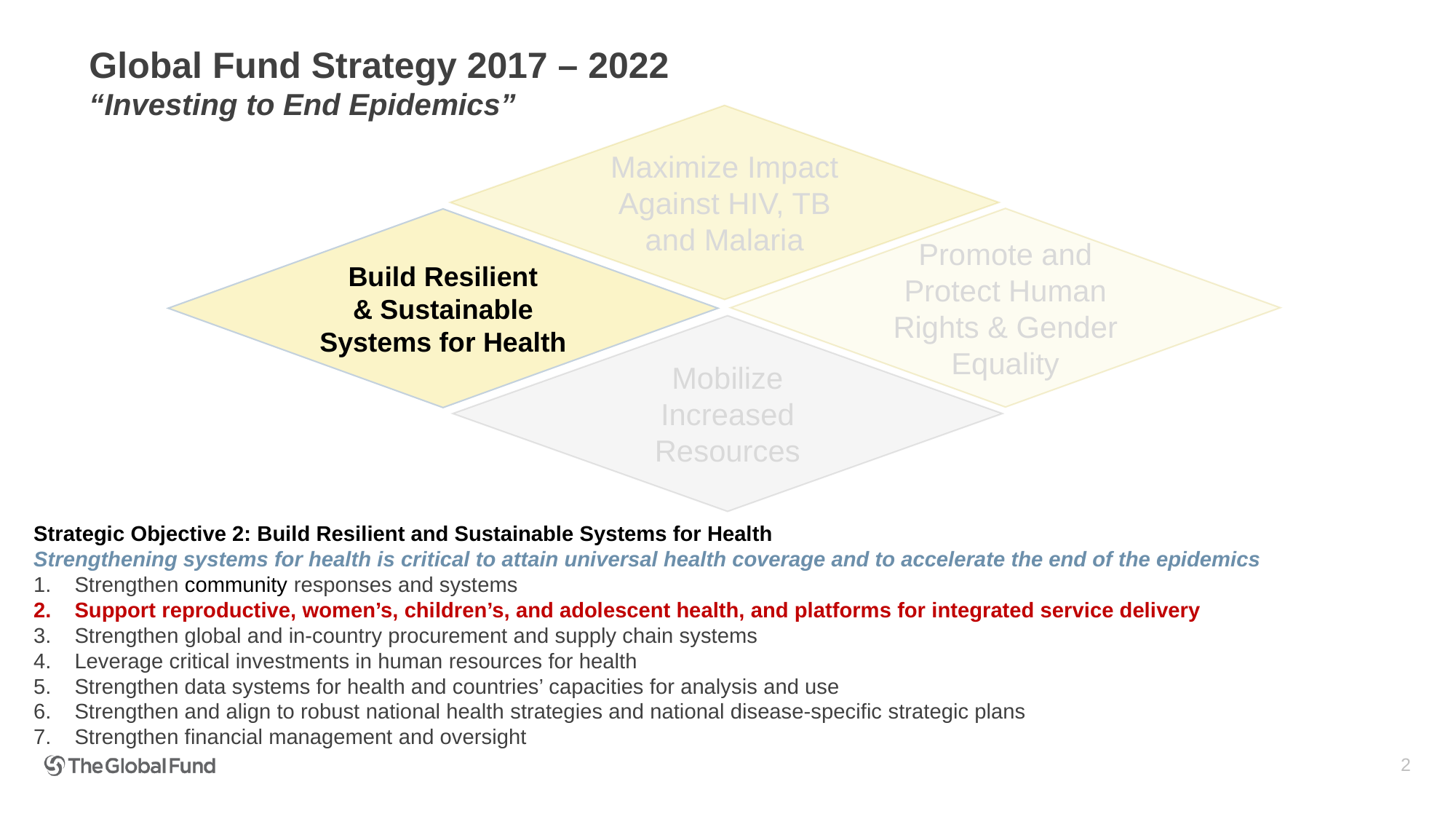

Global Fund Strategy 2017 – 2022
“Investing to End Epidemics”
Maximize Impact Against HIV, TB and Malaria
Promote and Protect Human Rights & Gender Equality
Build Resilient & Sustainable Systems for Health
Mobilize Increased Resources
Strategic Objective 2: Build Resilient and Sustainable Systems for Health
Strengthening systems for health is critical to attain universal health coverage and to accelerate the end of the epidemics
Strengthen community responses and systems
Support reproductive, women’s, children’s, and adolescent health, and platforms for integrated service delivery
Strengthen global and in-country procurement and supply chain systems
Leverage critical investments in human resources for health
Strengthen data systems for health and countries’ capacities for analysis and use
Strengthen and align to robust national health strategies and national disease-specific strategic plans
Strengthen financial management and oversight
2